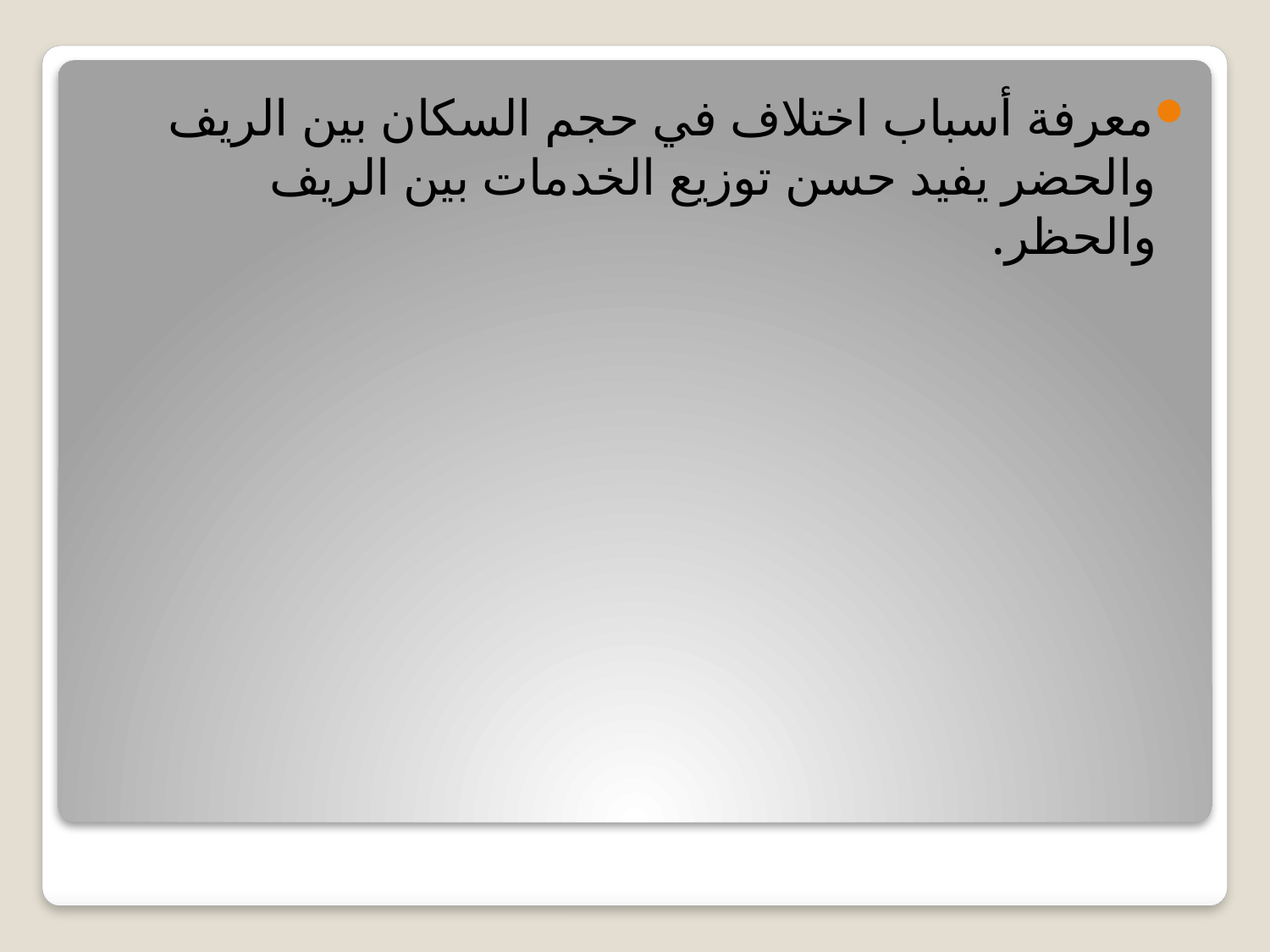

معرفة أسباب اختلاف في حجم السكان بين الريف والحضر يفيد حسن توزيع الخدمات بين الريف والحظر.
#